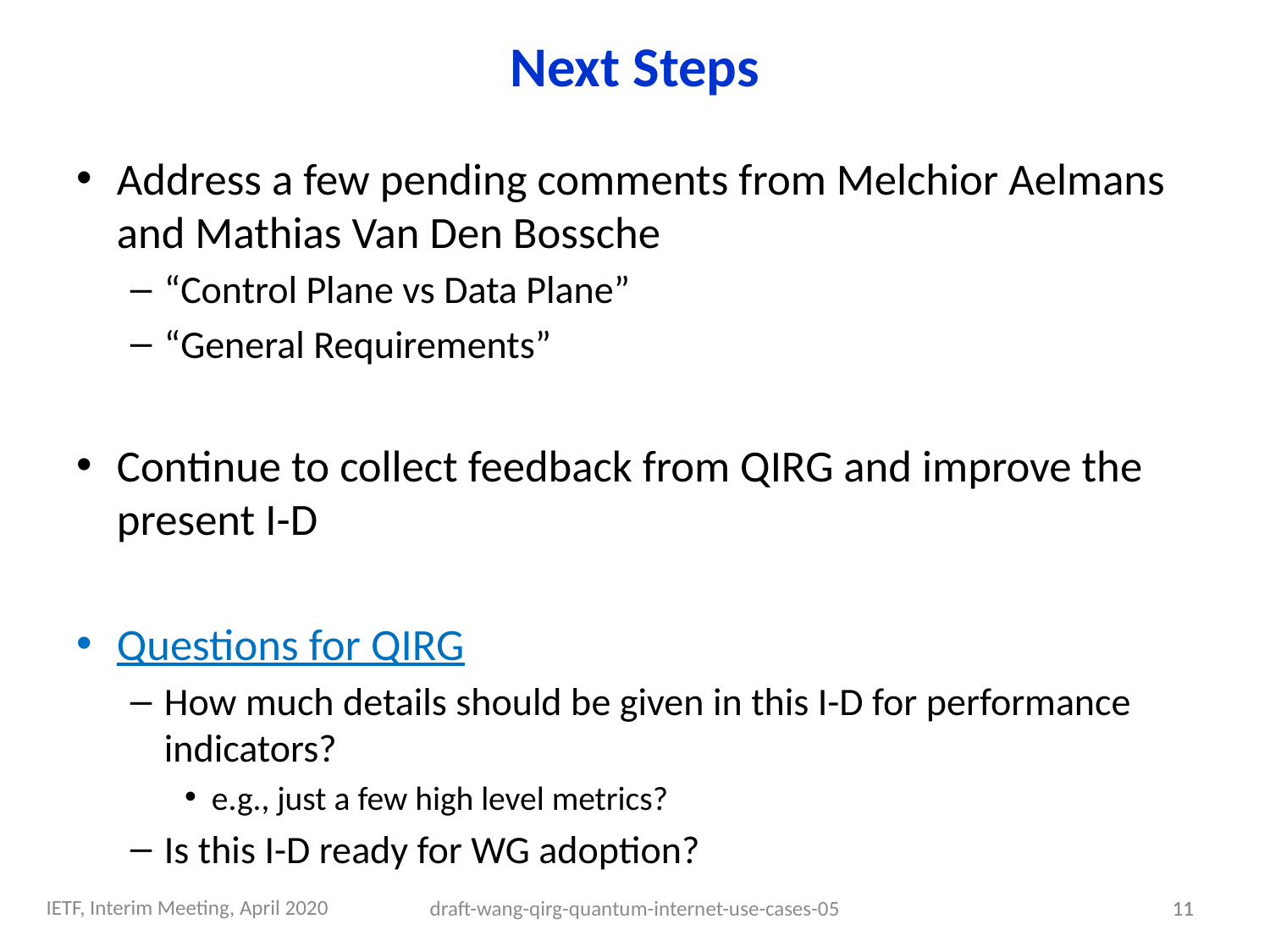

Next Steps
Address a few pending comments from Melchior Aelmans and Mathias Van Den Bossche
“Control Plane vs Data Plane”
“General Requirements”

Continue to collect feedback from QIRG and improve the present I-D

Questions for QIRG
How much details should be given in this I-D for performance indicators?
e.g., just a few high level metrics?
Is this I-D ready for WG adoption?

IETF, Interim Meeting, April 2020
draft-wang-qirg-quantum-internet-use-cases-05
11
11